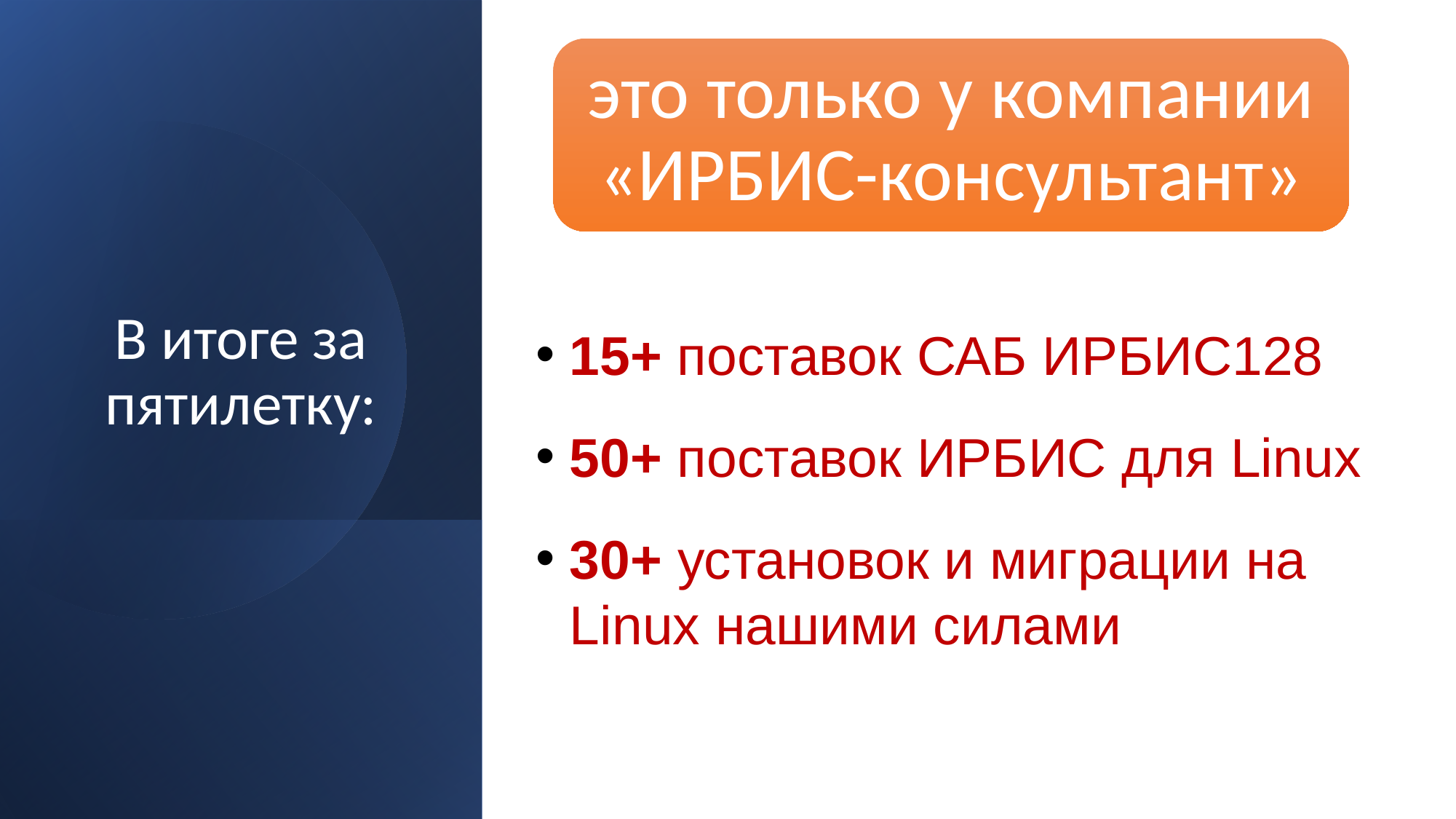

это только у компании «ИРБИС-консультант»

# В итоге за пятилетку:
15+ поставок САБ ИРБИС128
50+ поставок ИРБИС для Linux
30+ установок и миграции на Linux нашими силами